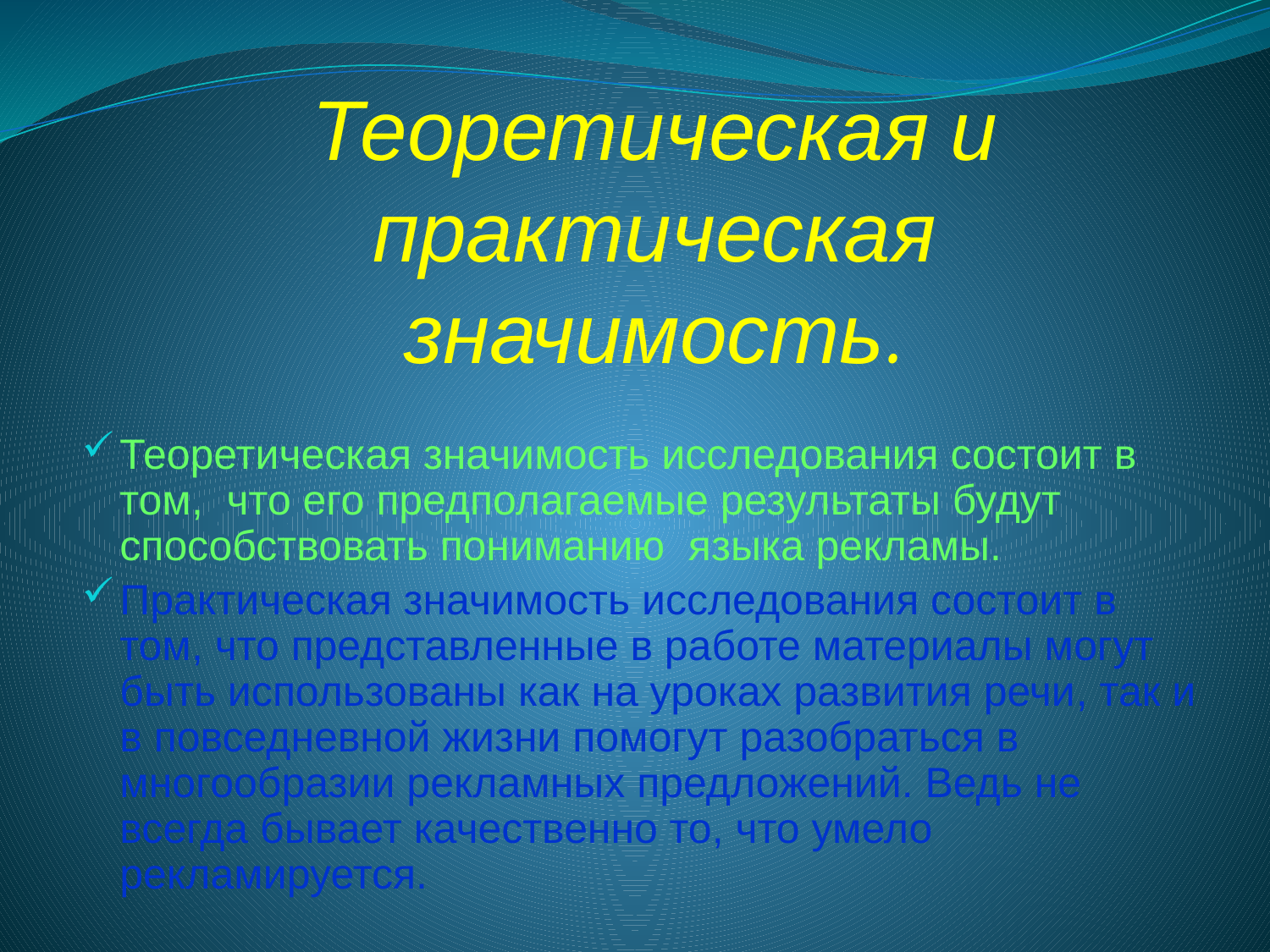

Теоретическая и практическая значимость.
Теоретическая значимость исследования состоит в том,  что его предполагаемые результаты будут способствовать пониманию  языка рекламы.
Практическая значимость исследования состоит в том, что представленные в работе материалы могут быть использованы как на уроках развития речи, так и в повседневной жизни помогут разобраться в многообразии рекламных предложений. Ведь не всегда бывает качественно то, что умело рекламируется.